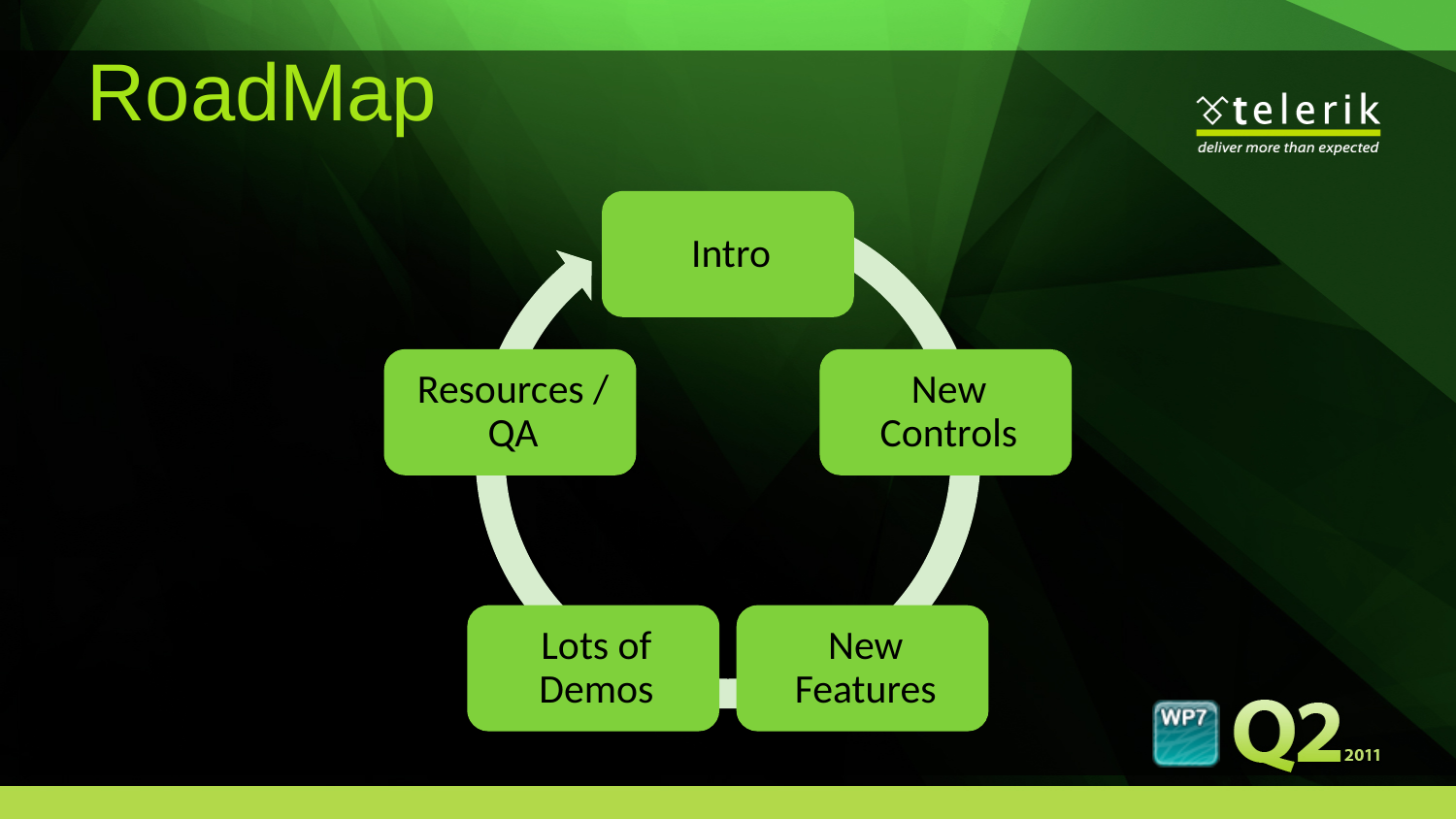

# RoadMap
Intro
New Controls
New Features
Lots of Demos
Resources / QA